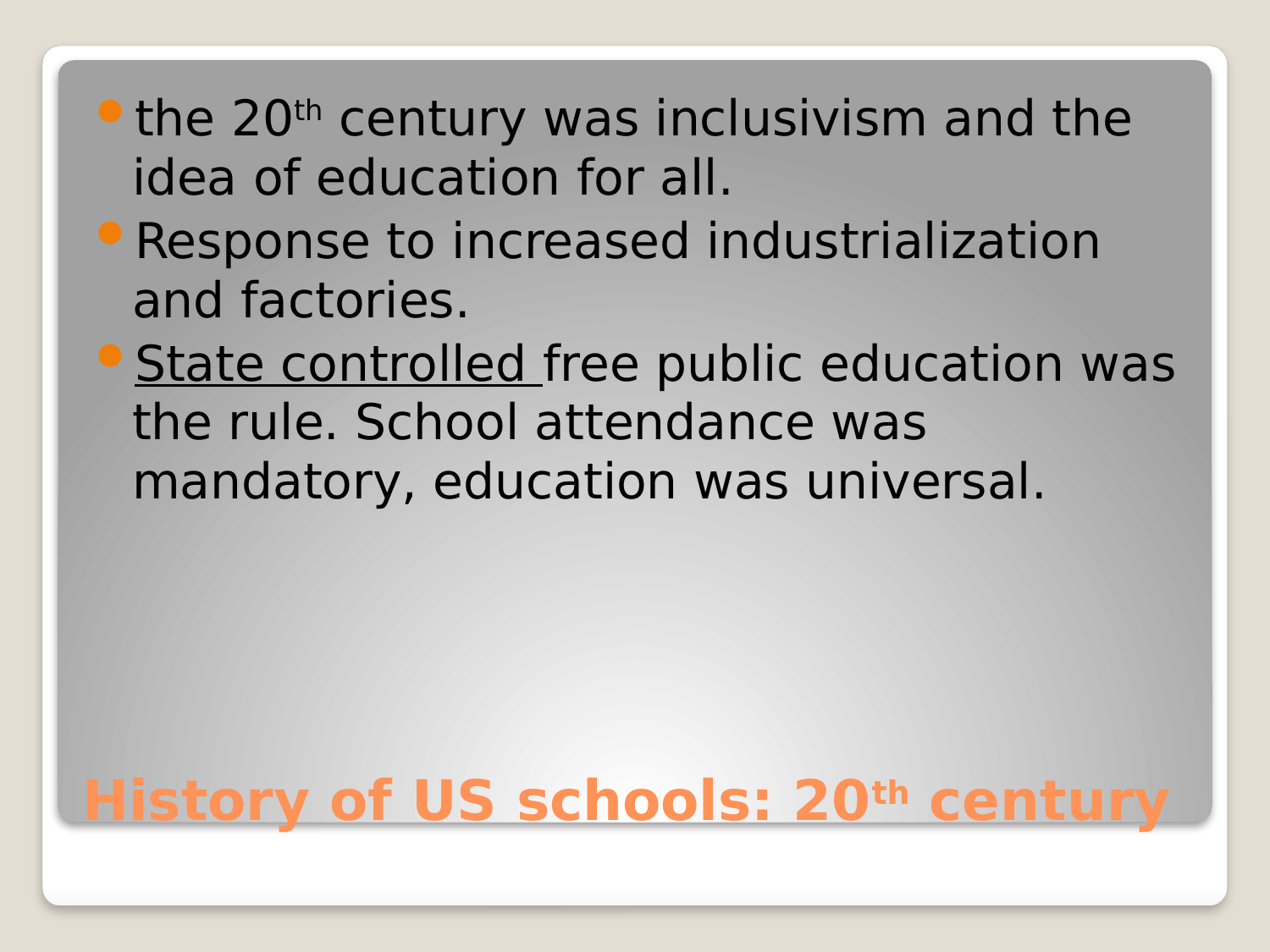

the 20th century was inclusivism and the idea of education for all.
Response to increased industrialization and factories.
State controlled free public education was the rule. School attendance was mandatory, education was universal.

# History of US schools: 20th century